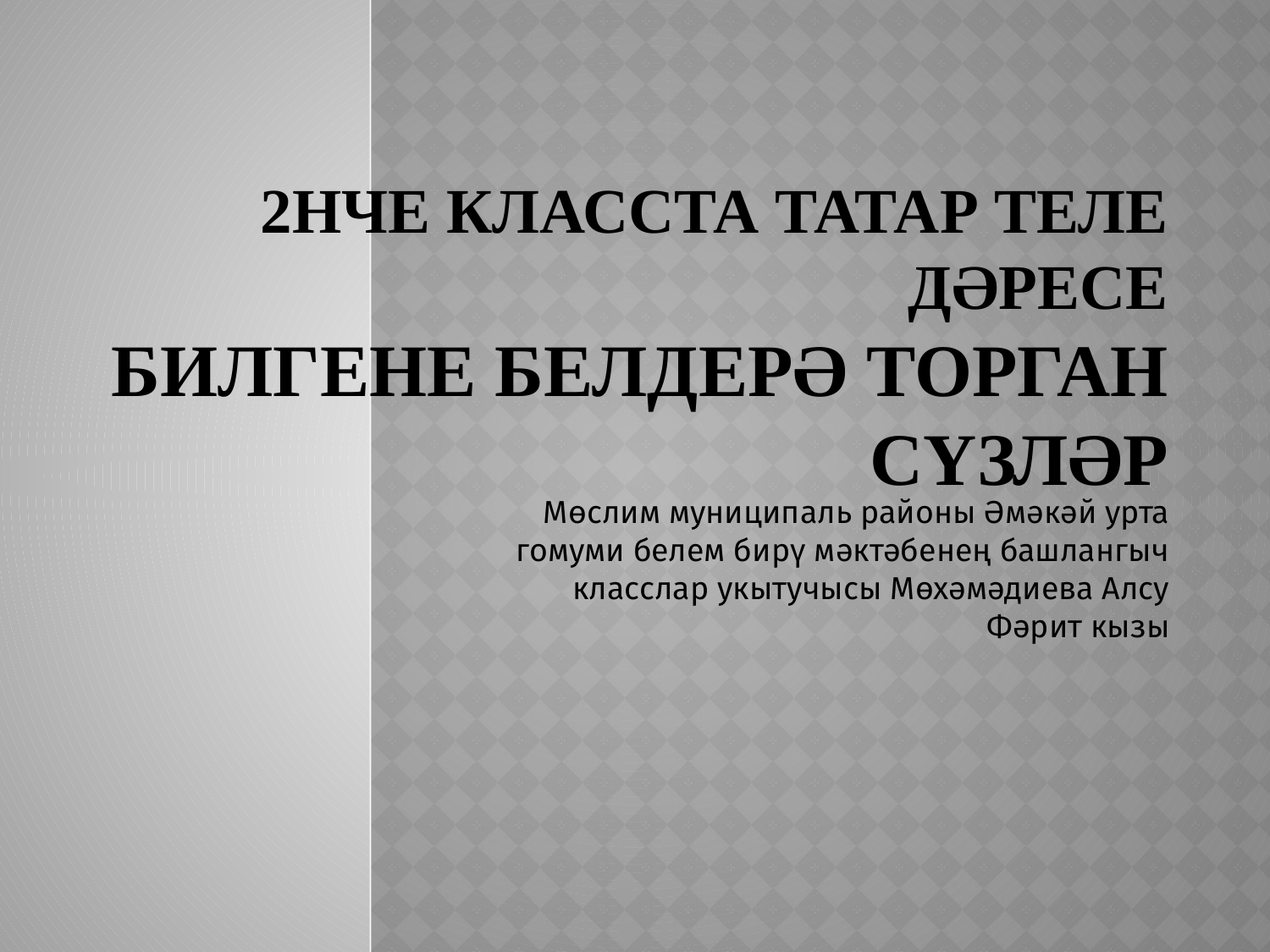

# 2нче класста татар теле дәресе Билгене белдерә торган сүзләр
Мөслим муниципаль районы Әмәкәй урта гомуми белем бирү мәктәбенең башлангыч класслар укытучысы Мөхәмәдиева Алсу Фәрит кызы